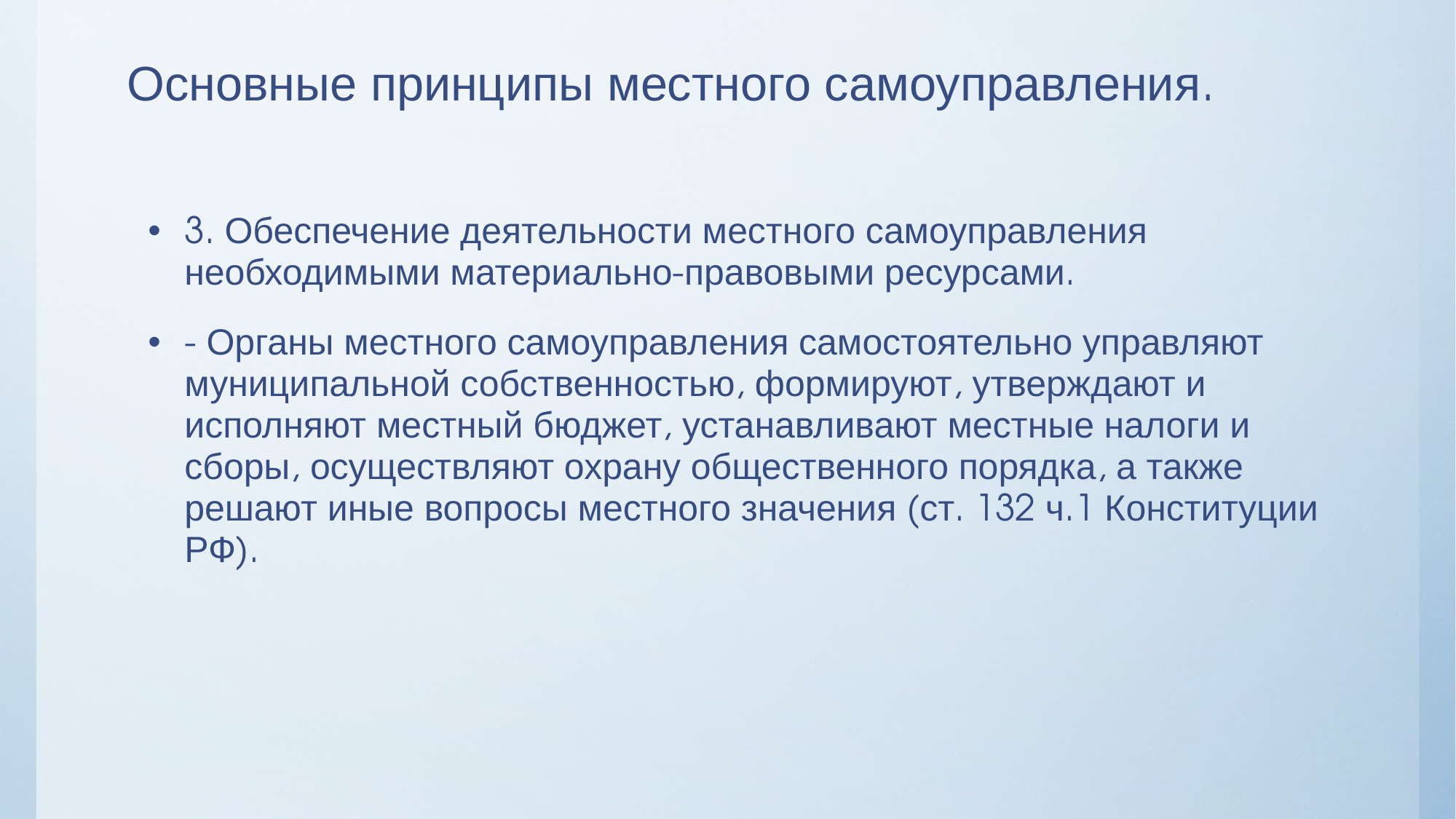

# Основные принципы местного самоуправления.
3. Обеспечение деятельности местного самоуправления необходимыми материально-правовыми ресурсами.
- Органы местного самоуправления самостоятельно управляют муниципальной собственностью, формируют, утверждают и исполняют местный бюджет, устанавливают местные налоги и сборы, осуществляют охрану общественного порядка, а также решают иные вопросы местного значения (ст. 132 ч.1 Конституции РФ).